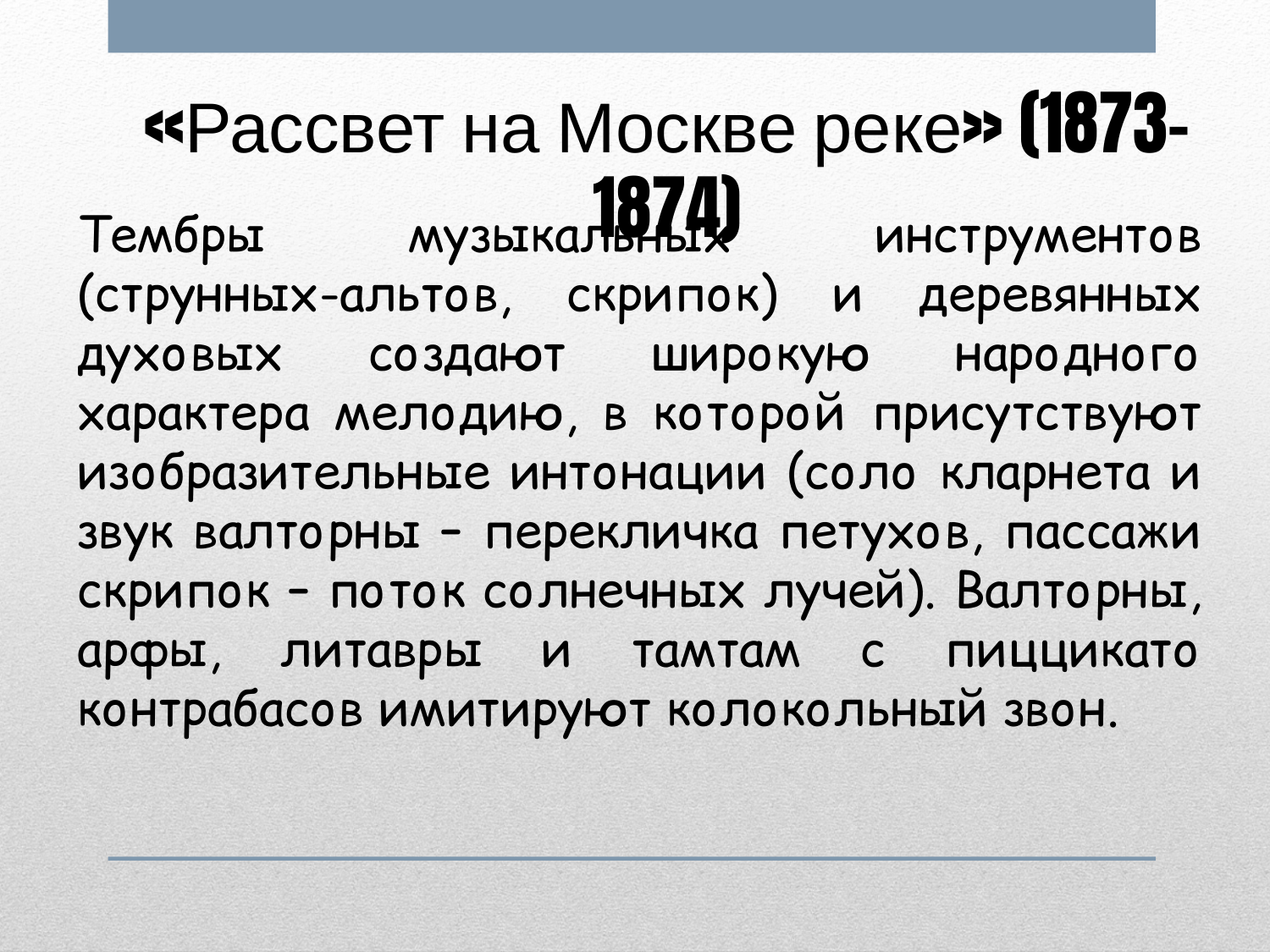

«Рассвет на Москве реке» (1873-1874)
Тембры музыкальных инструментов (струнных-альтов, скрипок) и деревянных духовых создают широкую народного характера мелодию, в которой присутствуют изобразительные интонации (соло кларнета и звук валторны – перекличка петухов, пассажи скрипок – поток солнечных лучей). Валторны, арфы, литавры и тамтам с пиццикато контрабасов имитируют колокольный звон.